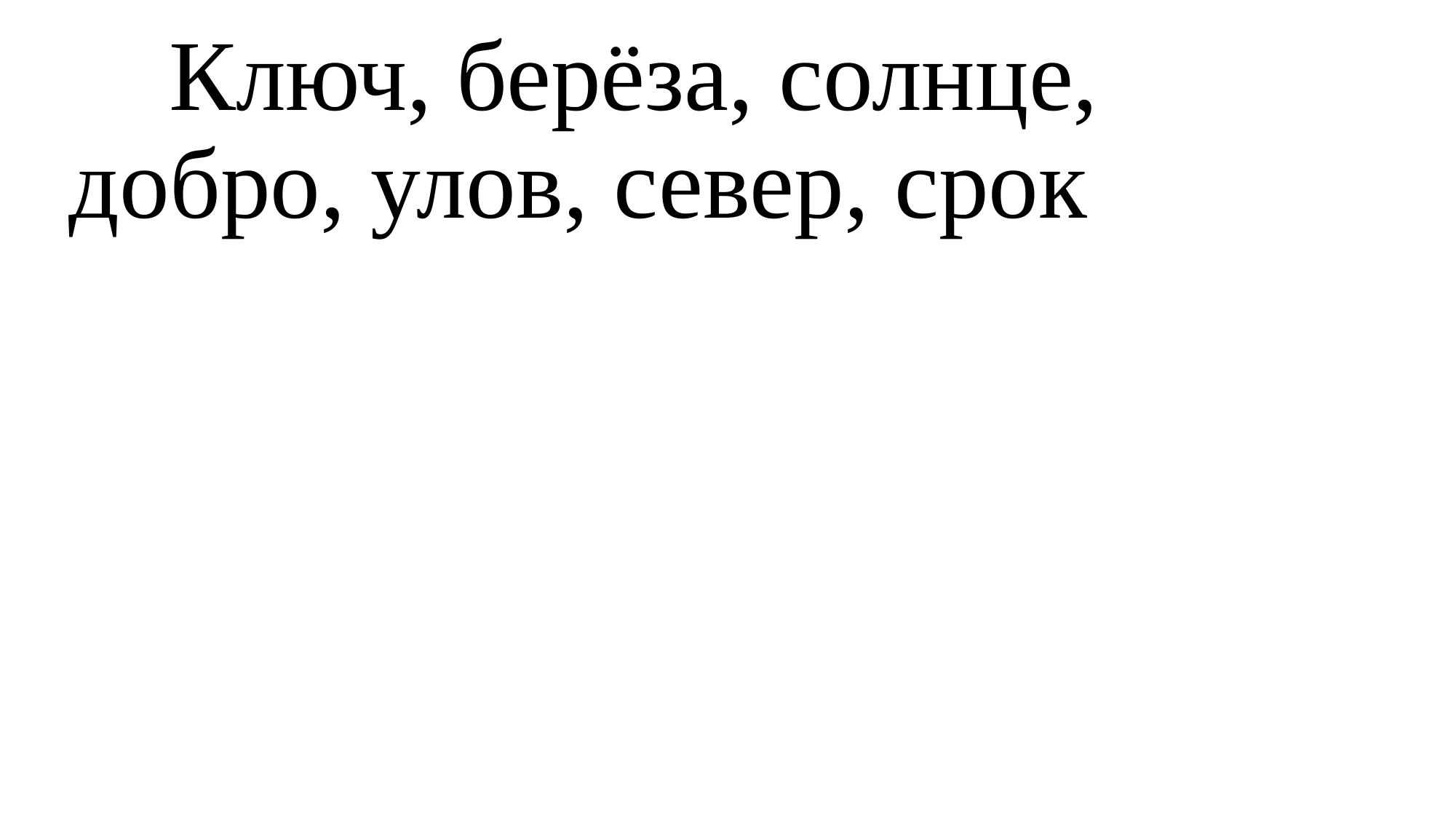

Ключ, берёза, солнце, добро, улов, север, срок